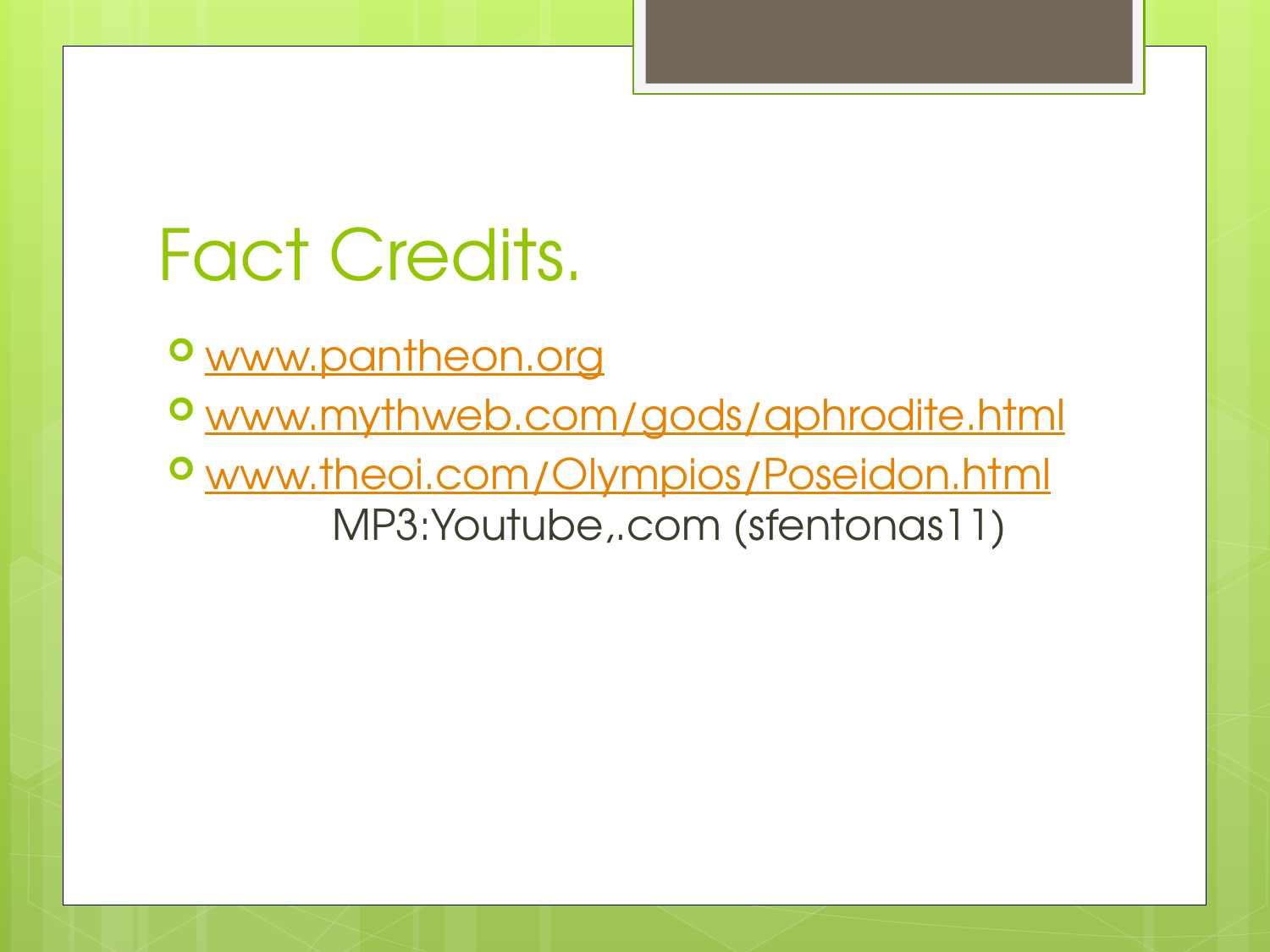

# Fact Credits.
www.pantheon.org
www.mythweb.com/gods/aphrodite.html
www.theoi.com/Olympios/Poseidon.html	MP3:Youtube,.com (sfentonas11)